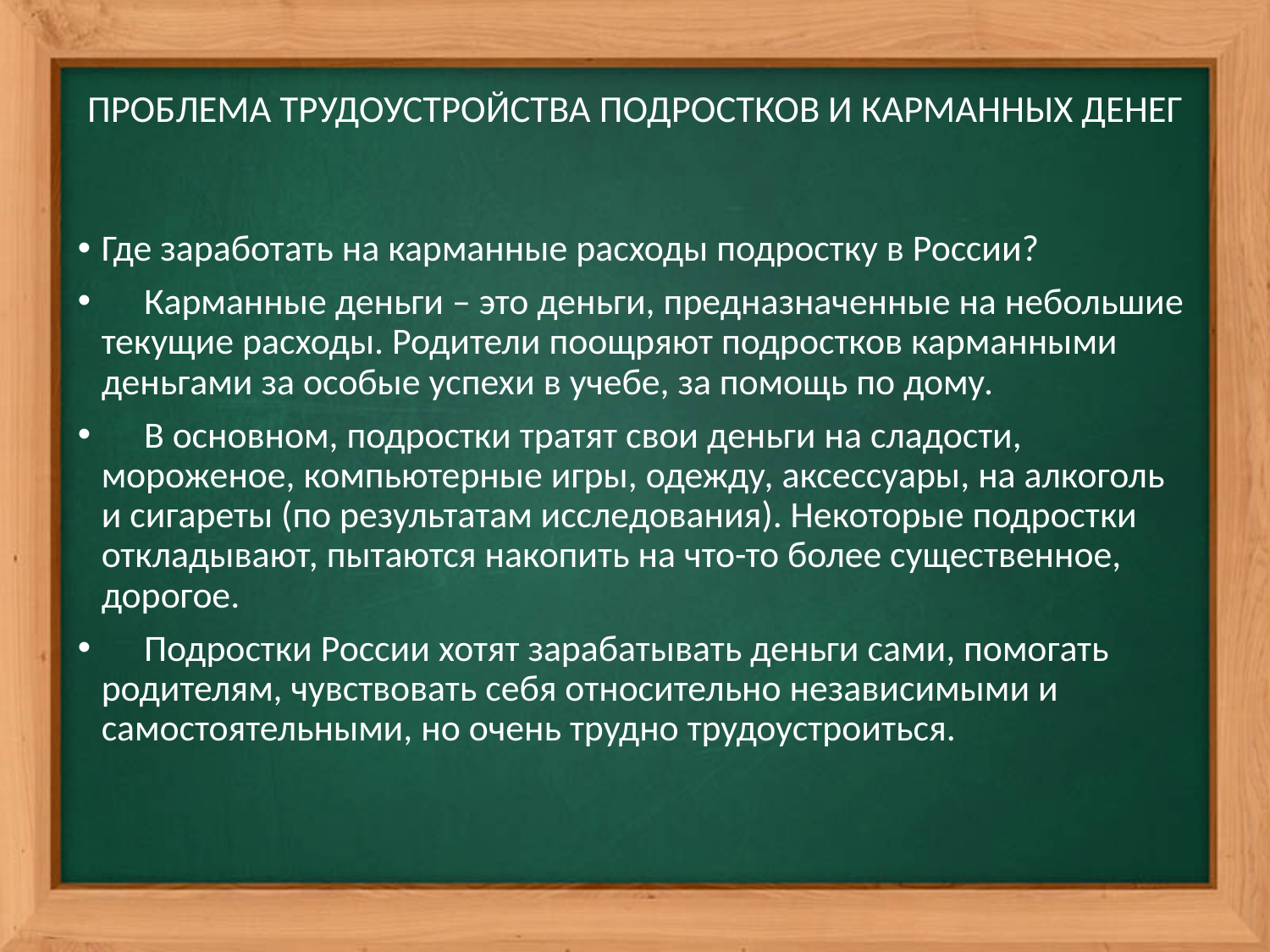

# ПРОБЛЕМА ТРУДОУСТРОЙСТВА ПОДРОСТКОВ И КАРМАННЫХ ДЕНЕГ
Где заработать на карманные расходы подростку в России?
     Карманные деньги – это деньги, предназначенные на небольшие текущие расходы. Родители поощряют подростков карманными деньгами за особые успехи в учебе, за помощь по дому.
     В основном, подростки тратят свои деньги на сладости, мороженое, компьютерные игры, одежду, аксессуары, на алкоголь и сигареты (по результатам исследования). Некоторые подростки откладывают, пытаются накопить на что-то более существенное, дорогое.
     Подростки России хотят зарабатывать деньги сами, помогать родителям, чувствовать себя относительно независимыми и самостоятельными, но очень трудно трудоустроиться.